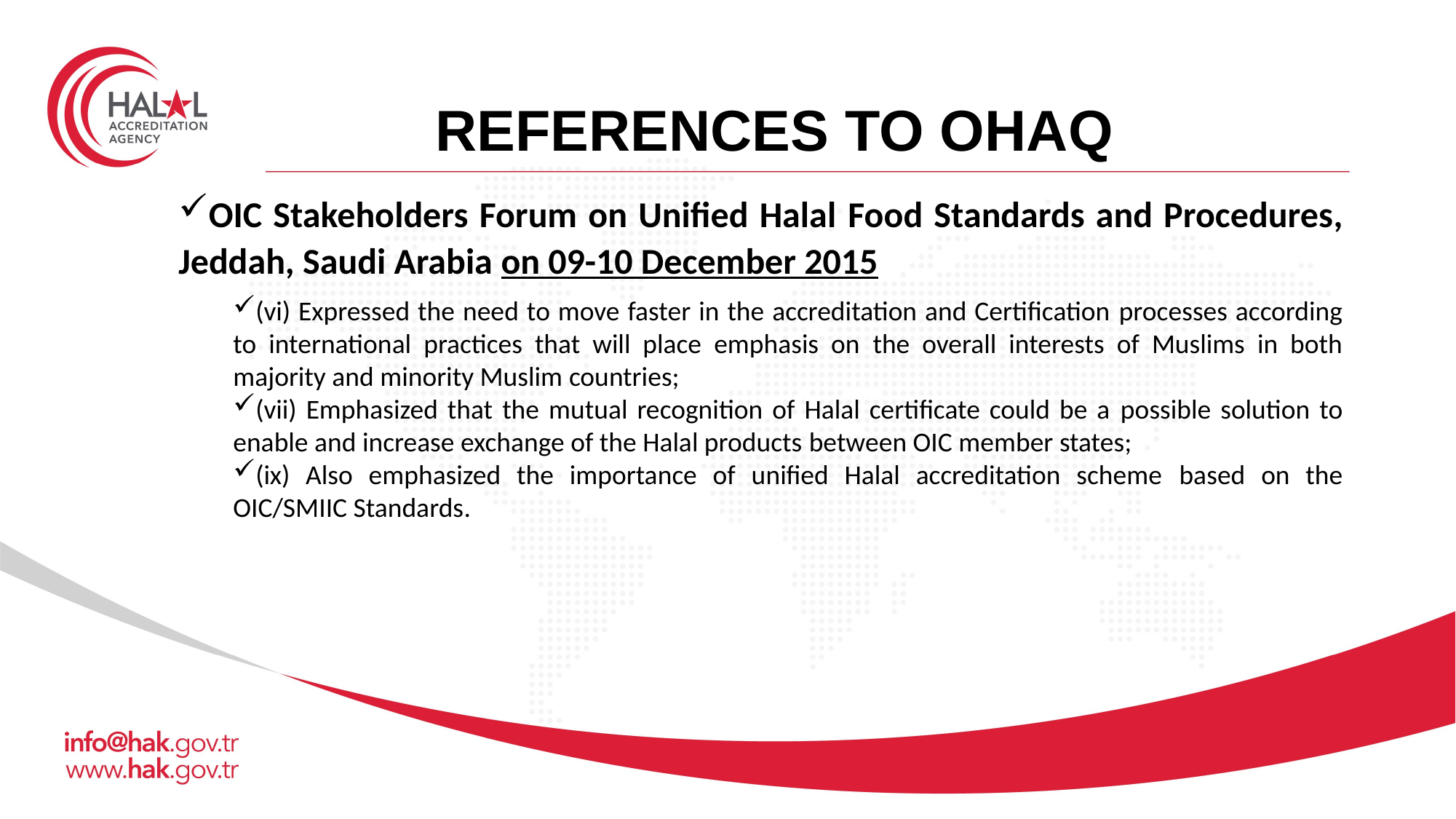

# REFERENCES TO OHAQ
OIC Stakeholders Forum on Unified Halal Food Standards and Procedures, Jeddah, Saudi Arabia on 09-10 December 2015
(vi) Expressed the need to move faster in the accreditation and Certification processes according to international practices that will place emphasis on the overall interests of Muslims in both majority and minority Muslim countries;
(vii) Emphasized that the mutual recognition of Halal certificate could be a possible solution to enable and increase exchange of the Halal products between OIC member states;
(ix) Also emphasized the importance of unified Halal accreditation scheme based on the OIC/SMIIC Standards.